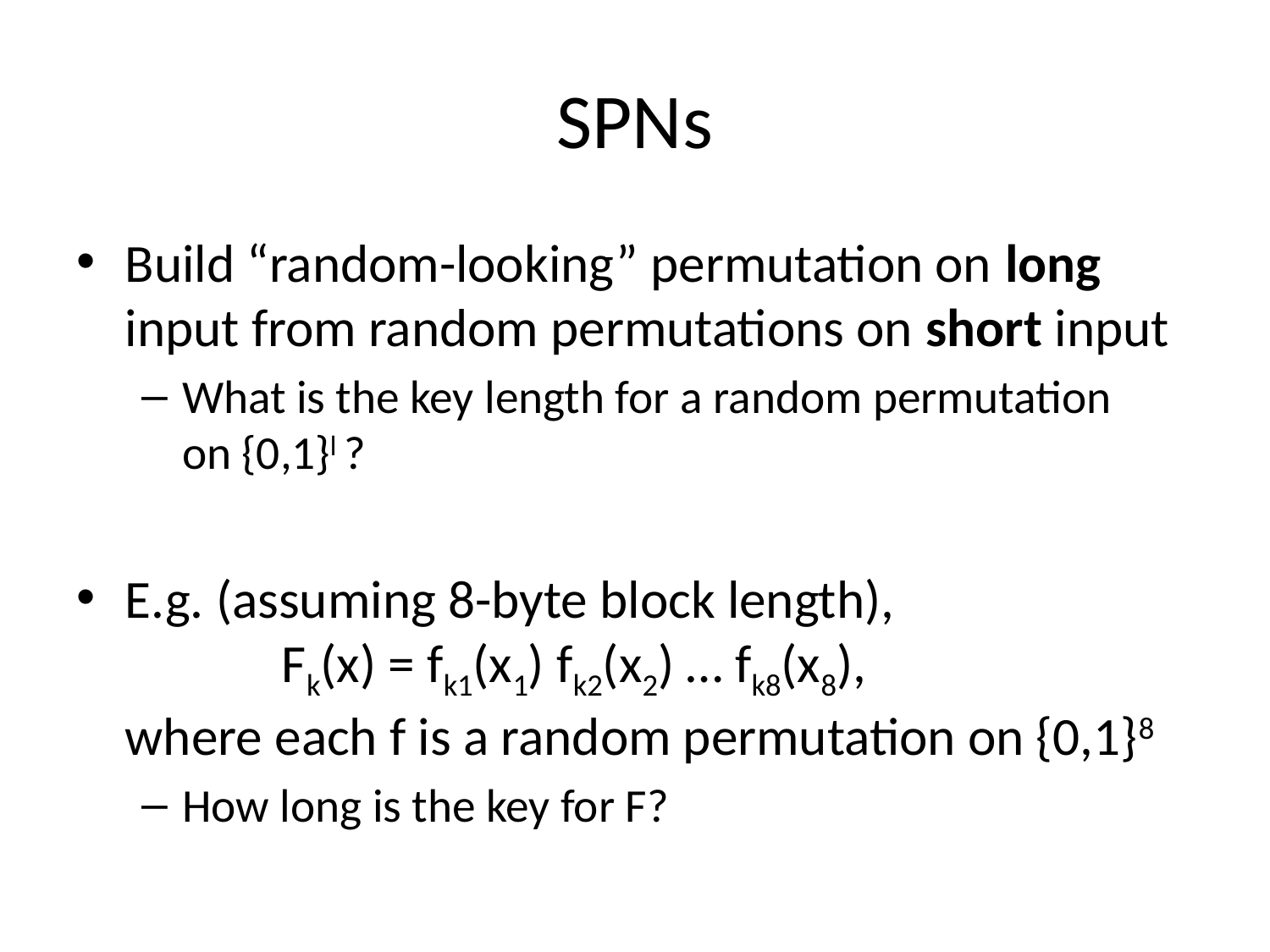

# SPNs
Build “random-looking” permutation on long input from random permutations on short input
What is the key length for a random permutation
on {0,1}l ?

E.g. (assuming 8-byte block length),
             Fk(x) = fk1(x1) fk2(x2) … fk8(x8),
where each f is a random permutation on {0,1}8
How long is the key for F?